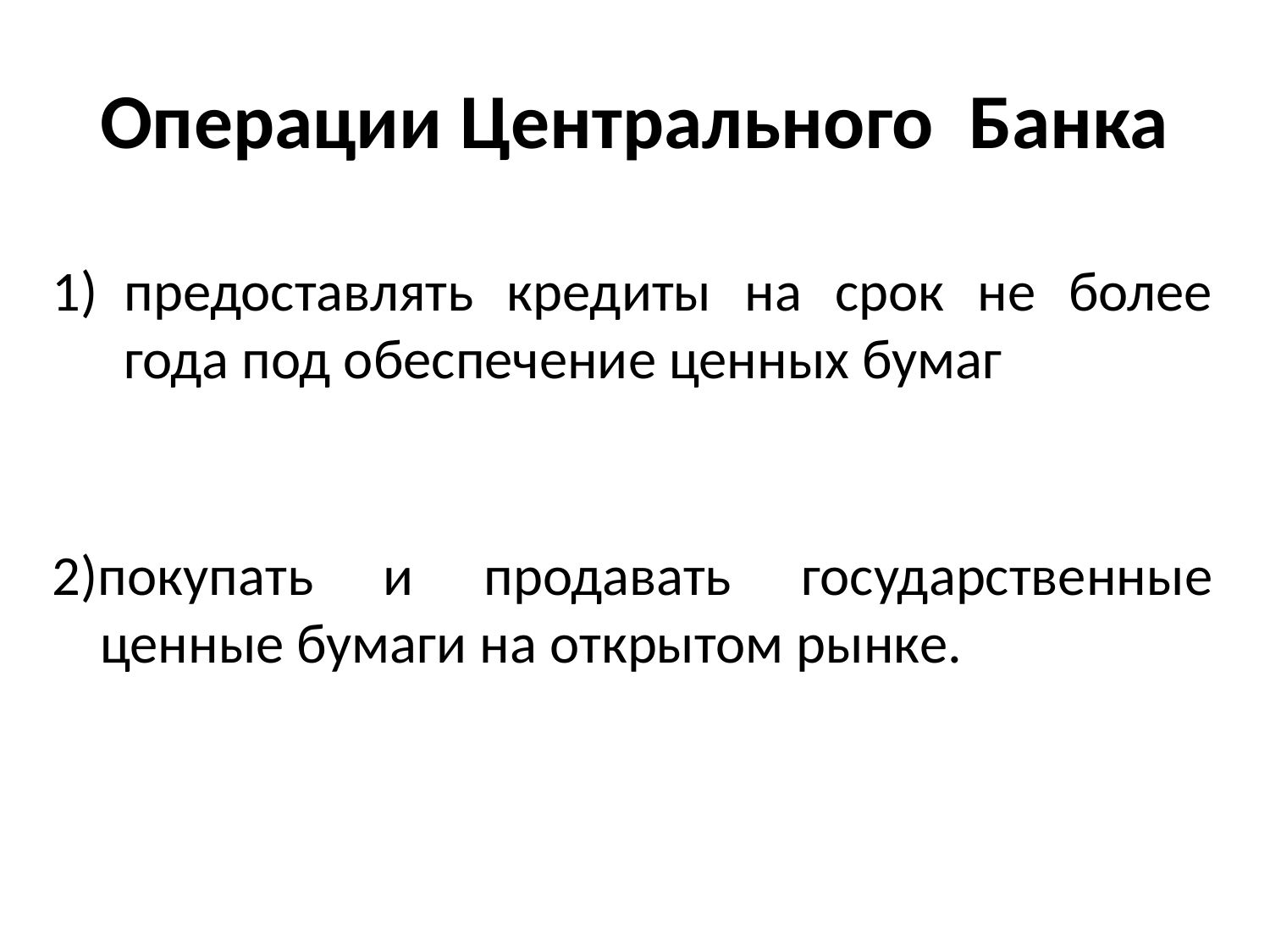

# Операции Центрального  Банка
предоставлять кредиты на срок не более года под обеспечение ценных бумаг

2)покупать и продавать государственные ценные бумаги на открытом рынке.